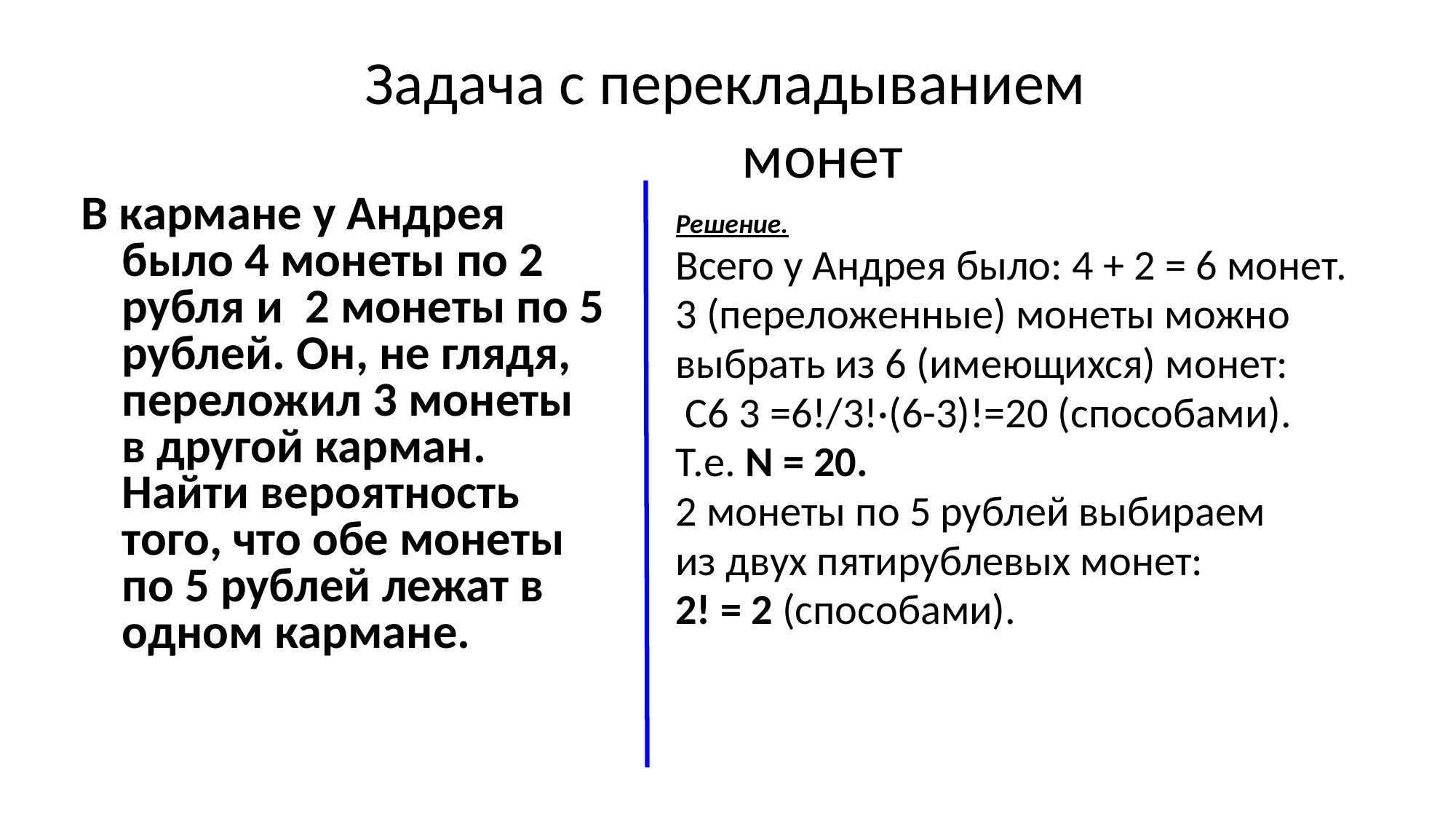

# Задача с перекладыванием монет

В кармане у Андрея было 4 монеты по 2 рубля и  2 монеты по 5 рублей. Он, не глядя, переложил 3 монеты в другой карман. Найти вероятность того, что обе монеты по 5 рублей лежат в одном кармане.
Решение.
Всего у Андрея было: 4 + 2 = 6 монет.
3 (переложенные) монеты можно
выбрать из 6 (имеющихся) монет:
 С6 3 =6!/3!·(6-3)!=20 (способами).
Т.е. N = 20.
2 монеты по 5 рублей выбираем
из двух пятирублевых монет:
2! = 2 (способами).